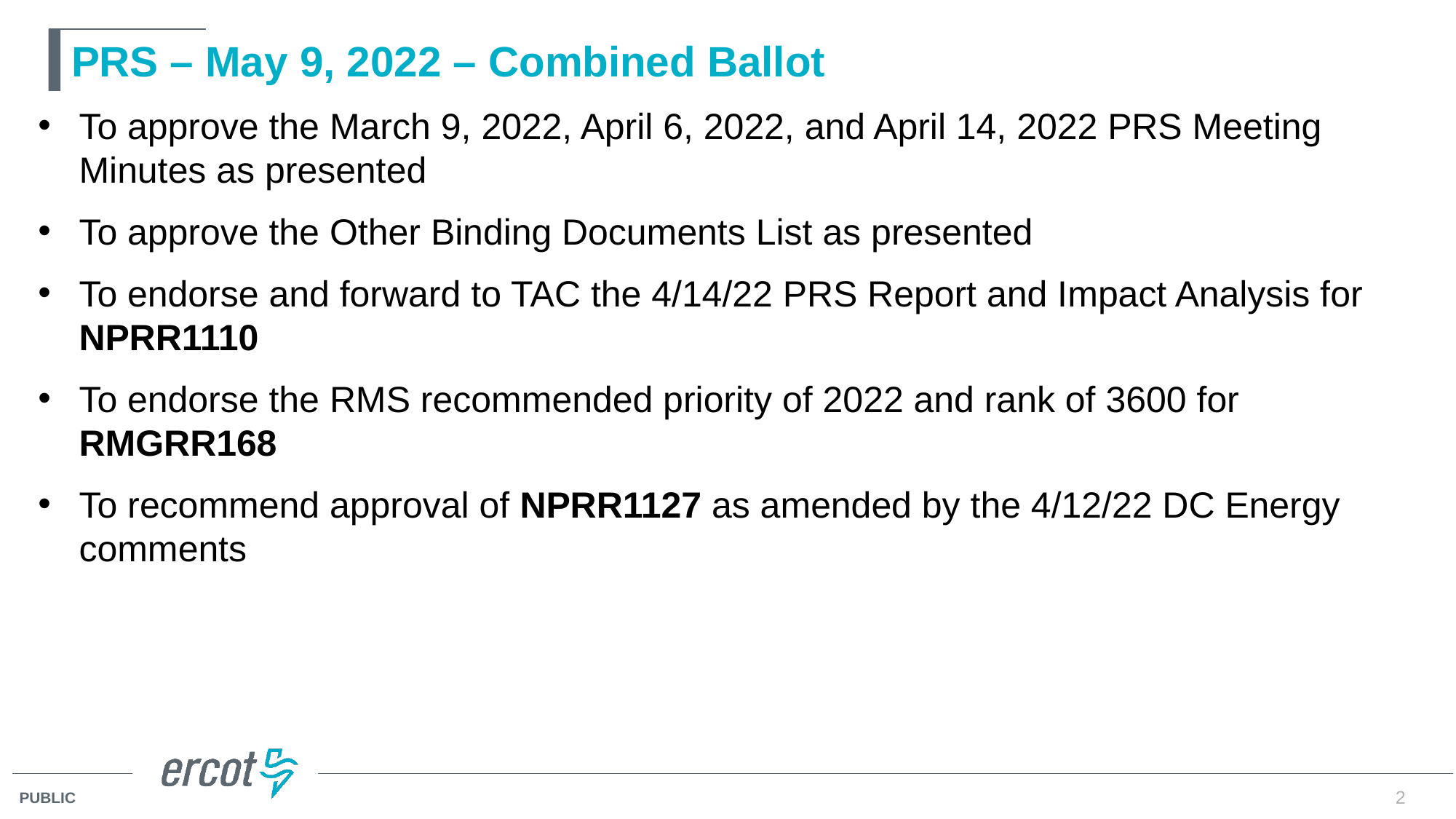

# PRS – May 9, 2022 – Combined Ballot
To approve the March 9, 2022, April 6, 2022, and April 14, 2022 PRS Meeting Minutes as presented
To approve the Other Binding Documents List as presented
To endorse and forward to TAC the 4/14/22 PRS Report and Impact Analysis for NPRR1110
To endorse the RMS recommended priority of 2022 and rank of 3600 for RMGRR168
To recommend approval of NPRR1127 as amended by the 4/12/22 DC Energy comments
2